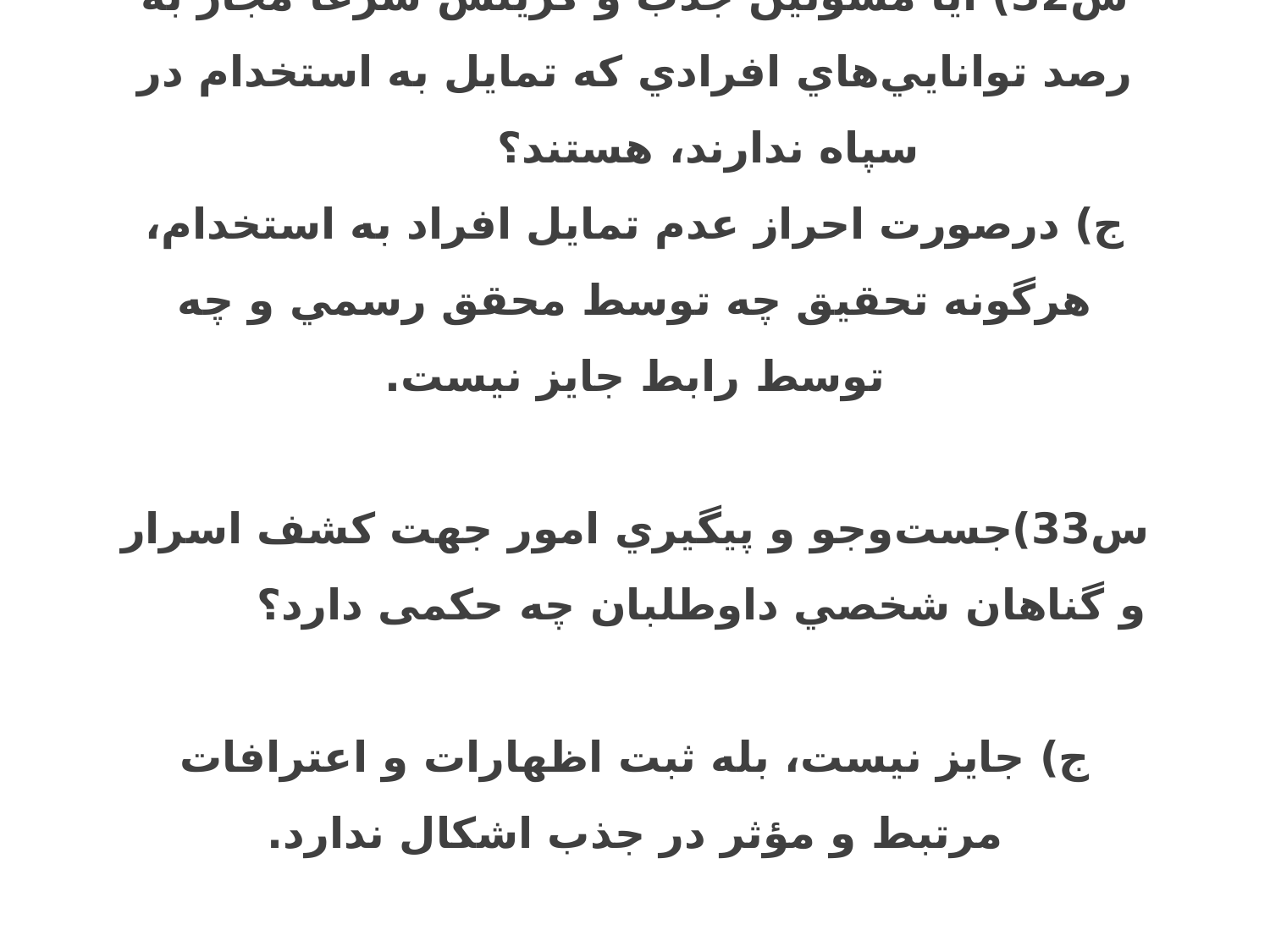

س32) آيا مسولين جذب و گزينش شرعاً مجاز به رصد توانايي‌هاي افرادي كه تمايل به استخدام در سپاه ندارند، هستند؟
ج) درصورت احراز عدم تمايل افراد به استخدام، هرگونه تحقيق چه توسط محقق رسمي و چه توسط رابط جايز نيست.

س33)جست‌وجو و پيگيري امور جهت كشف اسرار و گناهان شخصي داوطلبان چه حکمی دارد؟
ج) جايز نيست، بله ثبت اظهارات و اعترافات مرتبط و مؤثر در جذب اشكال ندارد.